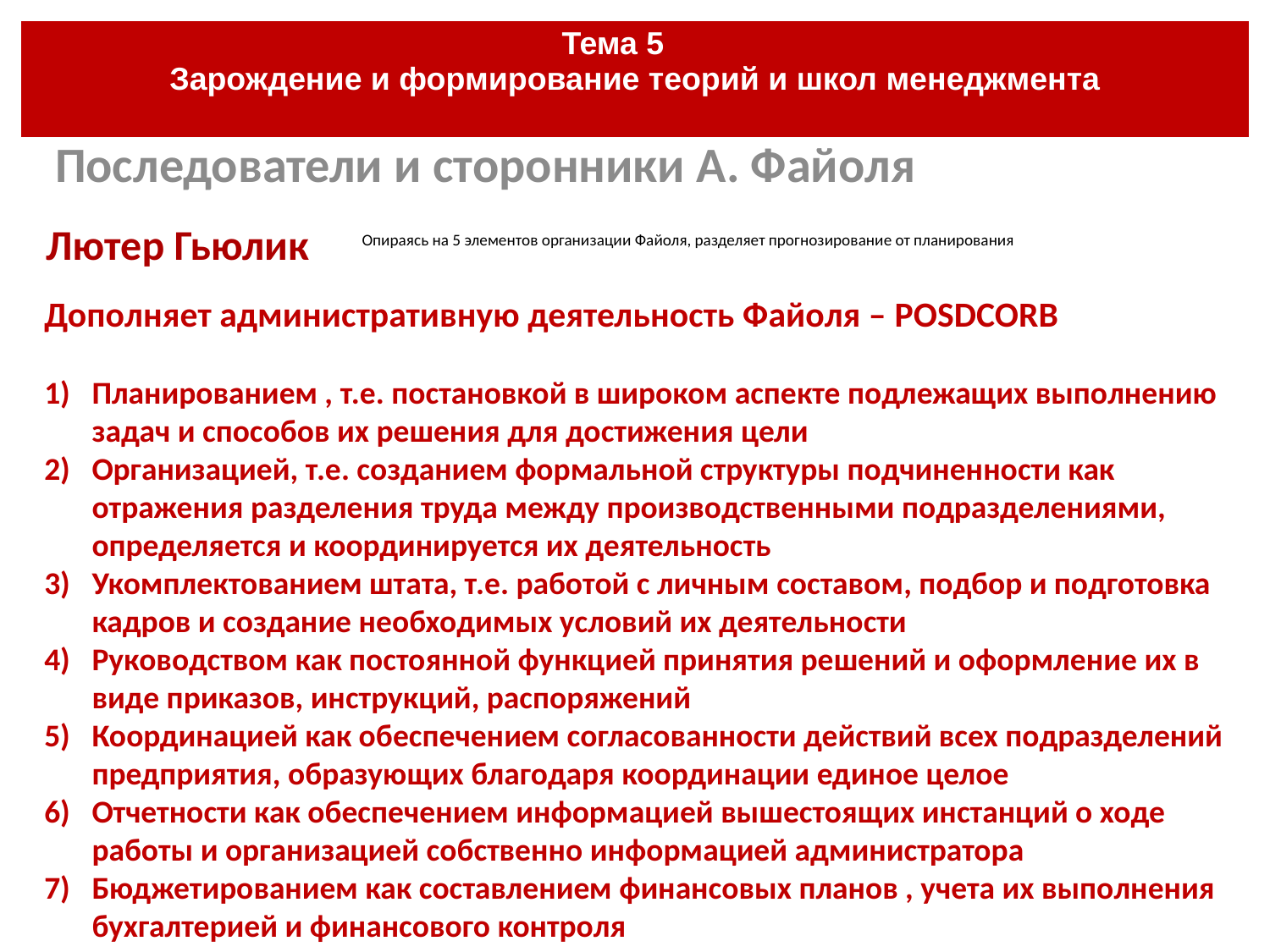

| Тема 5 Зарождение и формирование теорий и школ менеджмента |
| --- |
Последователи и сторонники А. Файоля

# Опираясь на 5 элементов организации Файоля, разделяет прогнозирование от планирования
Лютер Гьюлик
Дополняет административную деятельность Файоля – POSDCORB

Планированием , т.е. постановкой в широком аспекте подлежащих выполнению задач и способов их решения для достижения цели
Организацией, т.е. созданием формальной структуры подчиненности как отражения разделения труда между производственными подразделениями, определяется и координируется их деятельность
Укомплектованием штата, т.е. работой с личным составом, подбор и подготовка кадров и создание необходимых условий их деятельности
Руководством как постоянной функцией принятия решений и оформление их в виде приказов, инструкций, распоряжений
Координацией как обеспечением согласованности действий всех подразделений предприятия, образующих благодаря координации единое целое
Отчетности как обеспечением информацией вышестоящих инстанций о ходе работы и организацией собственно информацией администратора
Бюджетированием как составлением финансовых планов , учета их выполнения бухгалтерией и финансового контроля